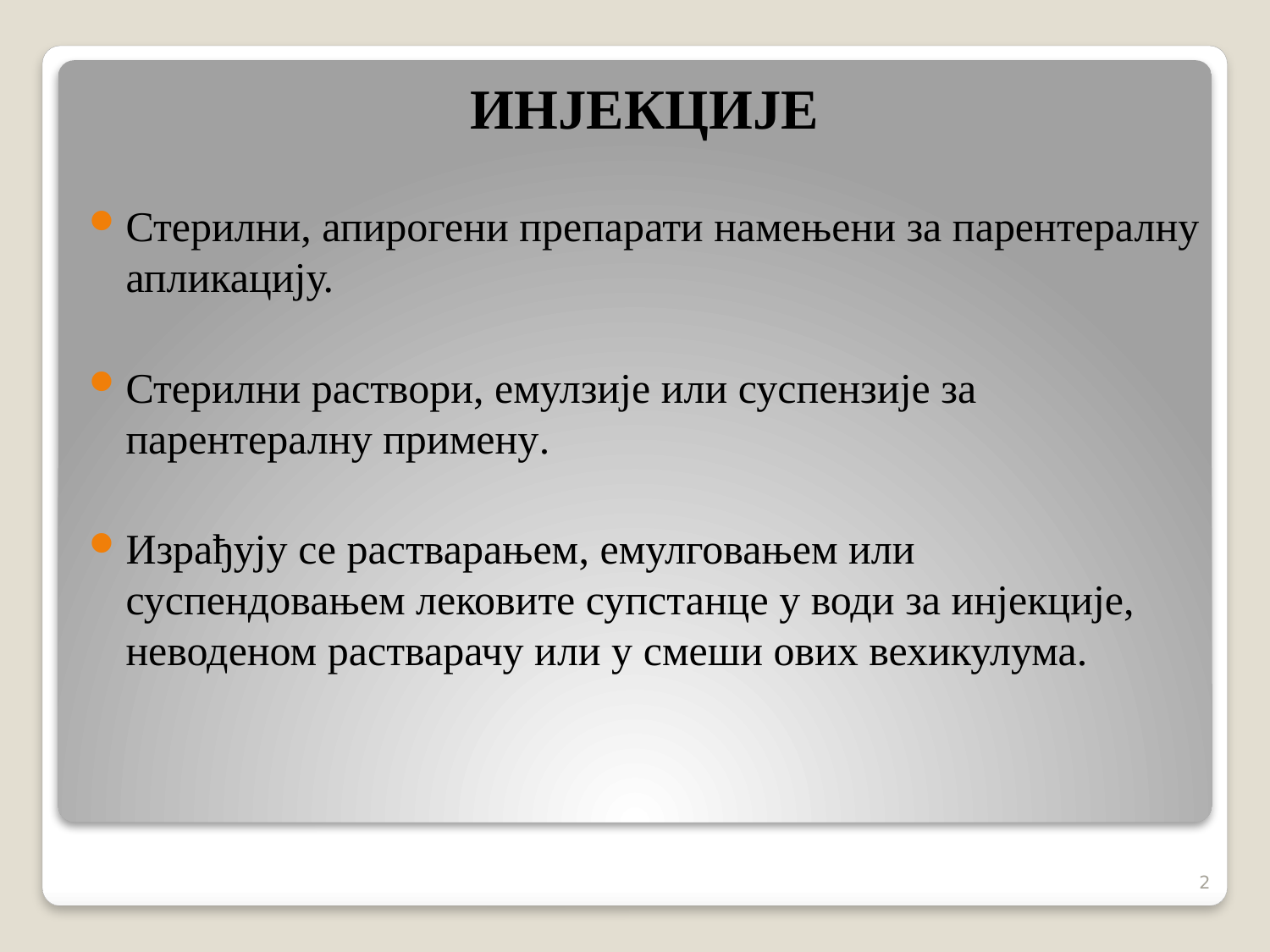

ИНЈЕКЦИЈЕ

Стерилни, апирогени препарати намењени за парентералну апликацију.

Стерилни раствори, емулзије или суспензије за парентералну примену.

Израђују се растварањем, емулговањем или суспендовањем лековите супстанце у води за инјекције, неводеном растварачу или у смеши ових вехикулума.
2